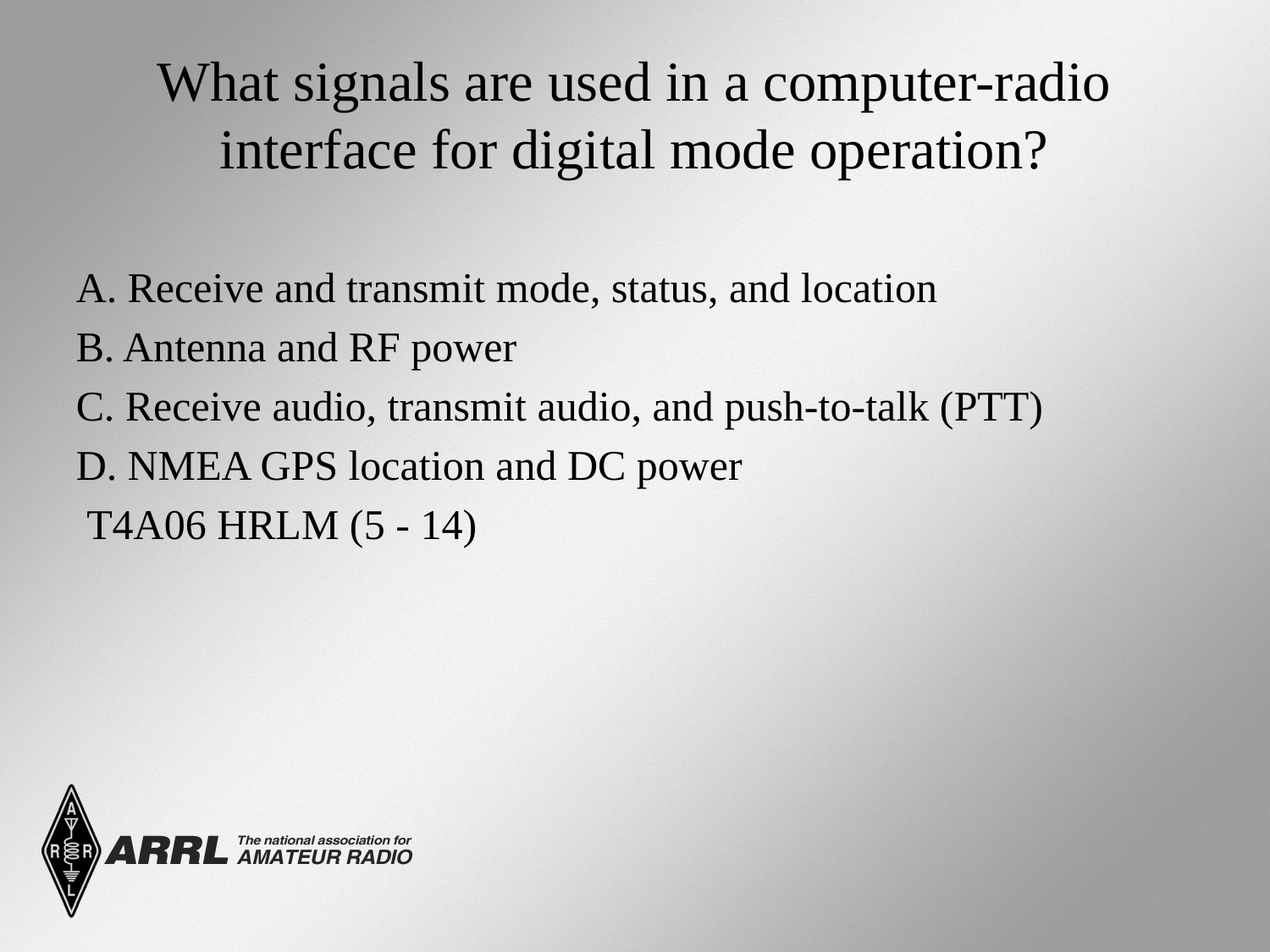

# What signals are used in a computer-radio interface for digital mode operation?
A. Receive and transmit mode, status, and location
B. Antenna and RF power
C. Receive audio, transmit audio, and push-to-talk (PTT)
D. NMEA GPS location and DC power
 T4A06 HRLM (5 - 14)